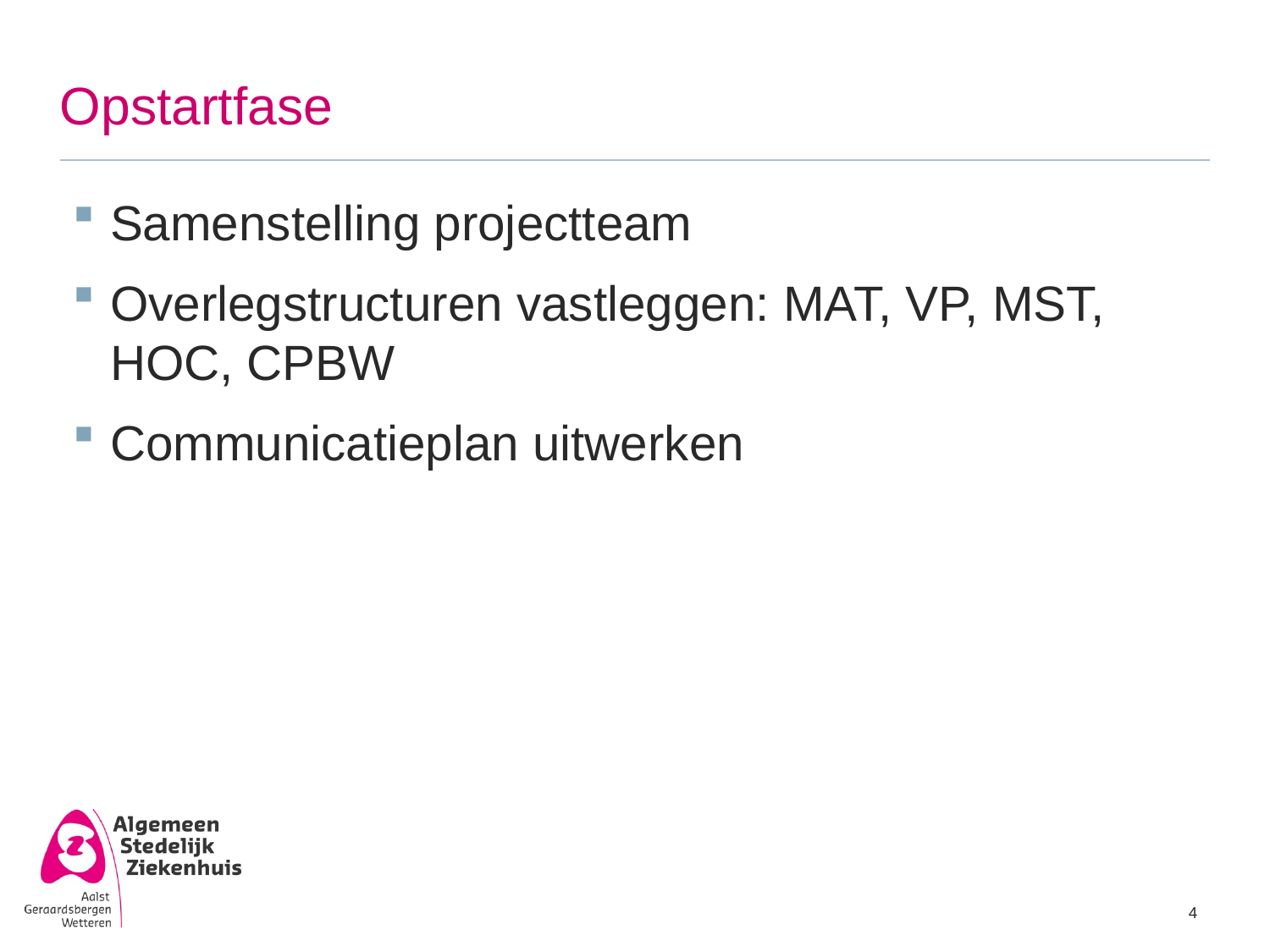

# Opstartfase
Samenstelling projectteam
Overlegstructuren vastleggen: MAT, VP, MST, HOC, CPBW
Communicatieplan uitwerken
4